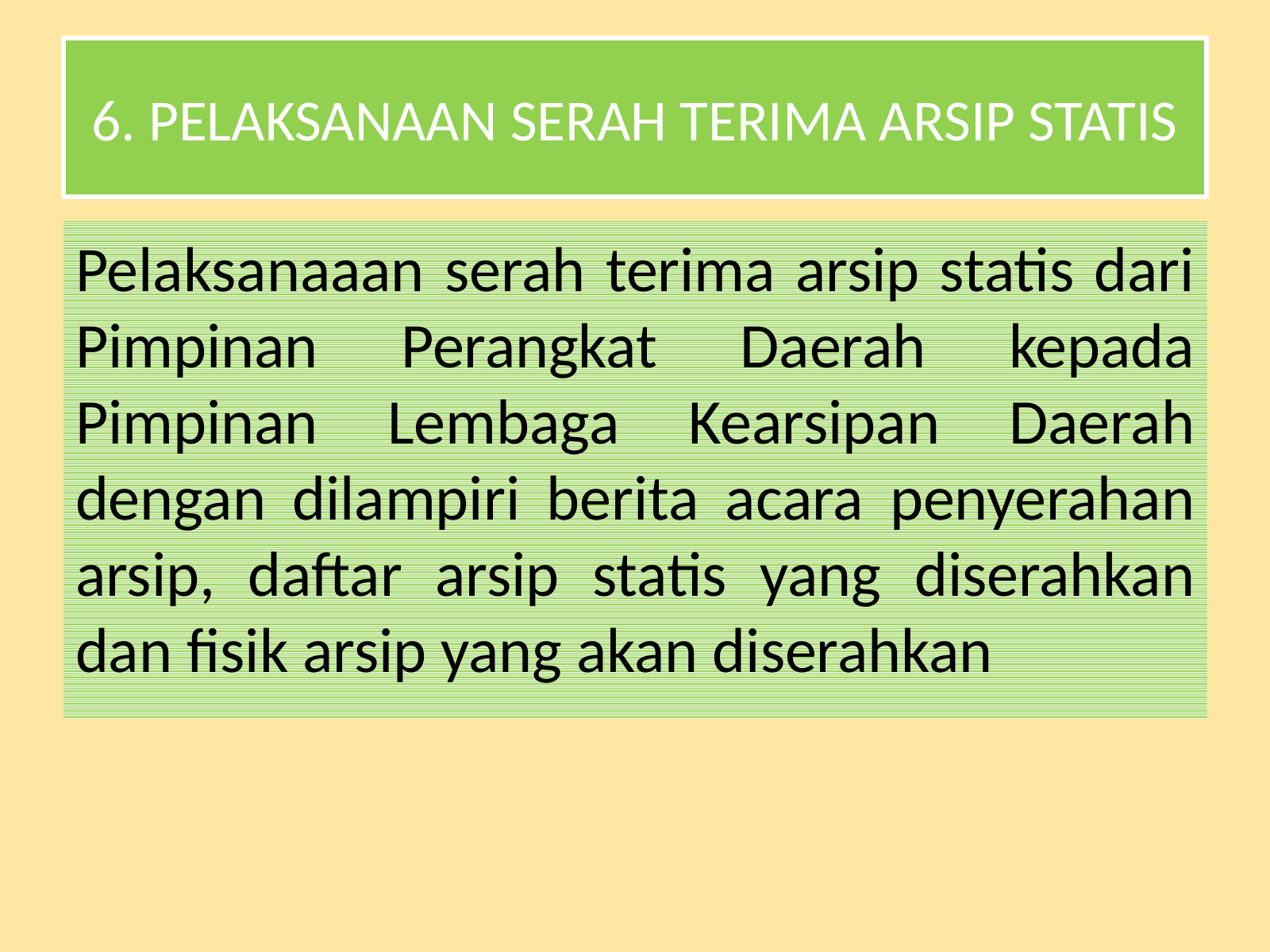

# 6. PELAKSANAAN SERAH TERIMA ARSIP STATIS
Pelaksanaaan serah terima arsip statis dari Pimpinan Perangkat Daerah kepada Pimpinan Lembaga Kearsipan Daerah dengan dilampiri berita acara penyerahan arsip, daftar arsip statis yang diserahkan dan fisik arsip yang akan diserahkan